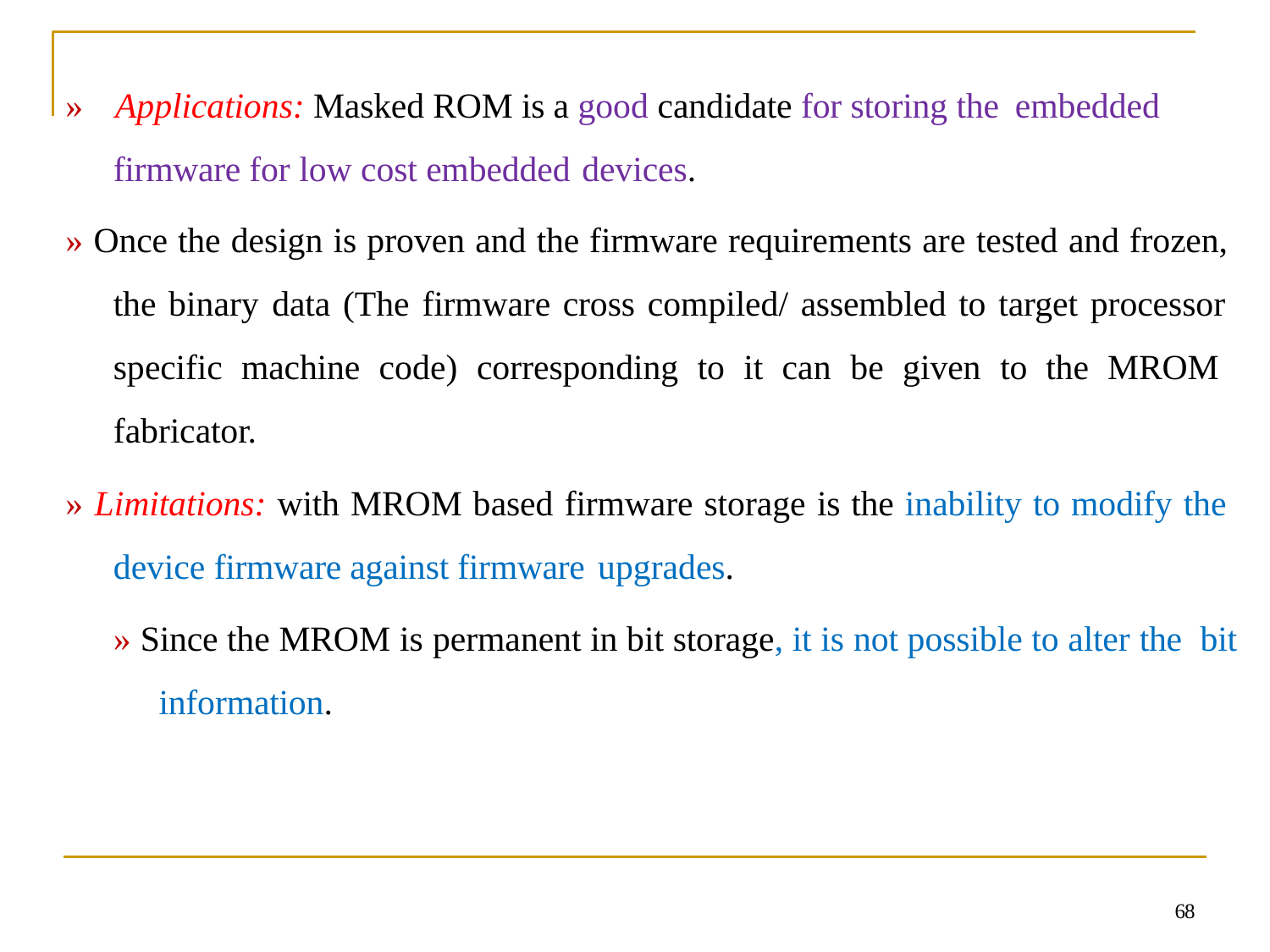

»	Applications: Masked ROM is a good candidate for storing the embedded
firmware for low cost embedded devices.
» Once the design is proven and the firmware requirements are tested and frozen,  the binary data (The firmware cross compiled/ assembled to target processor  specific machine code) corresponding to it can be given to the MROM  fabricator.
» Limitations: with MROM based firmware storage is the inability to modify the  device firmware against firmware upgrades.
» Since the MROM is permanent in bit storage, it is not possible to alter the  bit information.
68